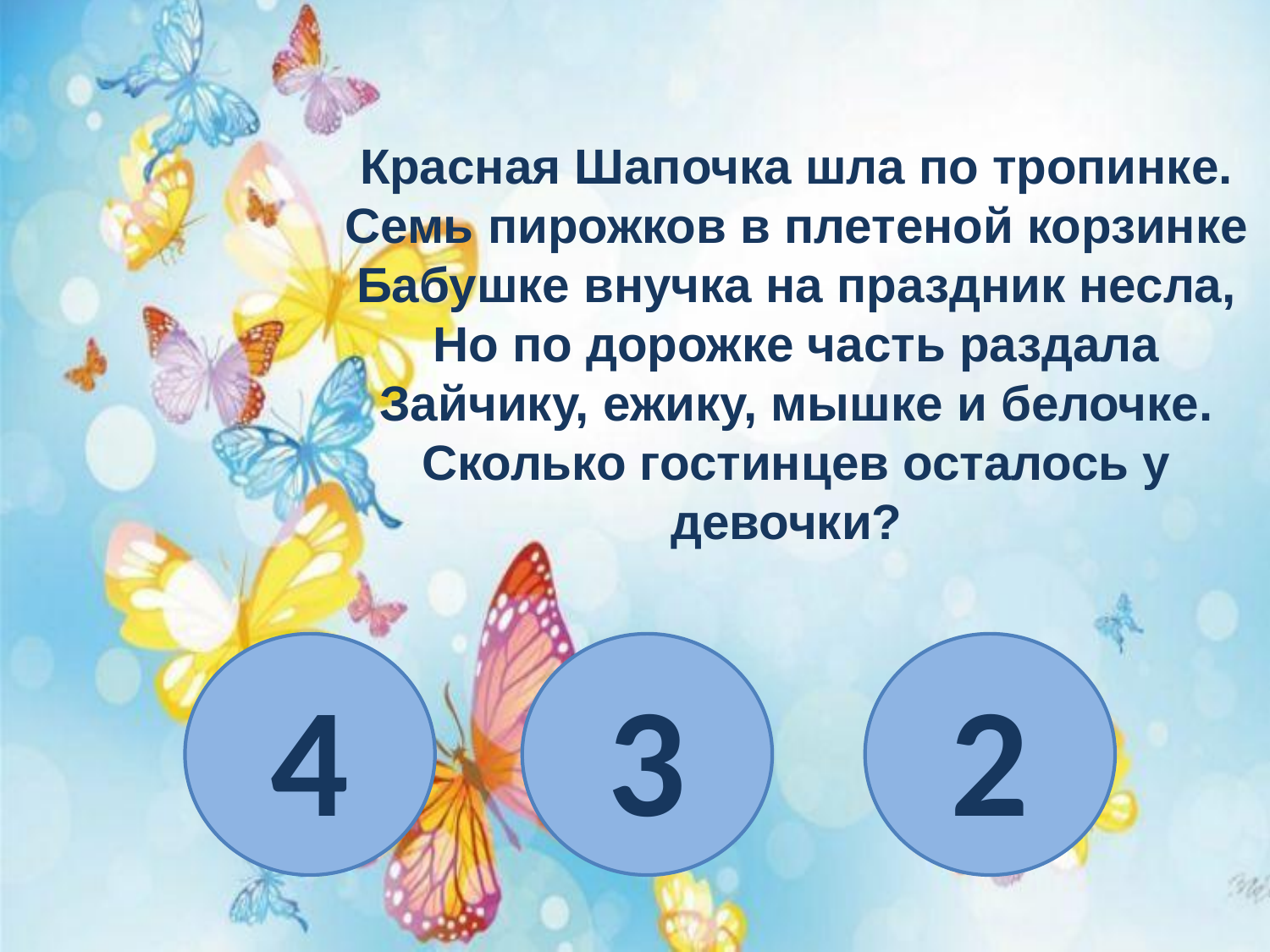

Красная Шапочка шла по тропинке.
Семь пирожков в плетеной корзинке
Бабушке внучка на праздник несла,
Но по дорожке часть раздала
Зайчику, ежику, мышке и белочке.
Сколько гостинцев осталось у девочки?
4
3
2